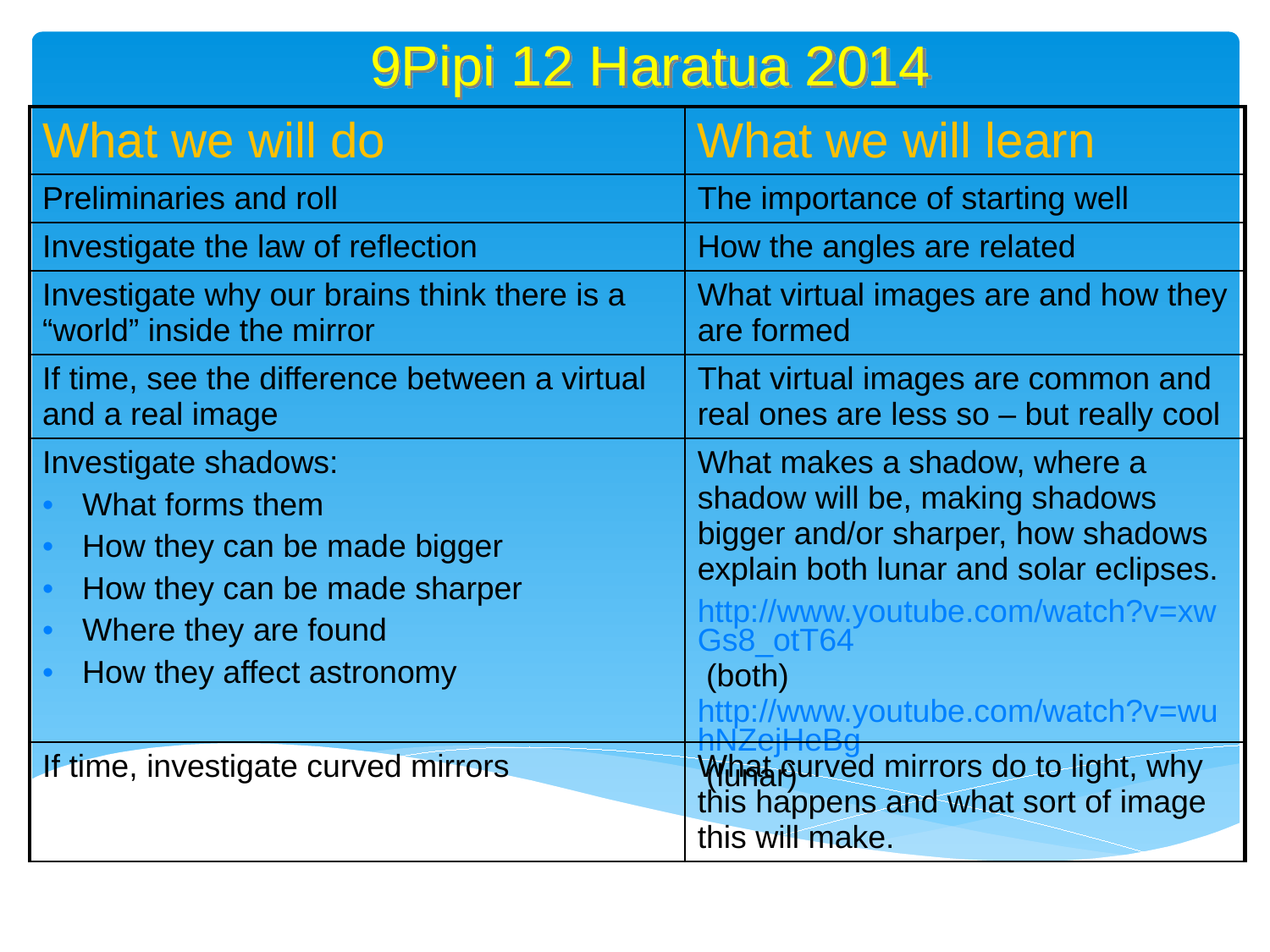

9Pipi 12 Haratua 2014
| What we will do | What we will learn |
| --- | --- |
| Preliminaries and roll | The importance of starting well |
| Investigate the law of reflection | How the angles are related |
| Investigate why our brains think there is a “world” inside the mirror | What virtual images are and how they are formed |
| If time, see the difference between a virtual and a real image | That virtual images are common and real ones are less so – but really cool |
| Investigate shadows: What forms them How they can be made bigger How they can be made sharper Where they are found How they affect astronomy | What makes a shadow, where a shadow will be, making shadows bigger and/or sharper, how shadows explain both lunar and solar eclipses. http://www.youtube.com/watch?v=xwGs8\_otT64 (both) http://www.youtube.com/watch?v=wuhNZejHeBg (lunar) |
| If time, investigate curved mirrors | What curved mirrors do to light, why this happens and what sort of image this will make. |